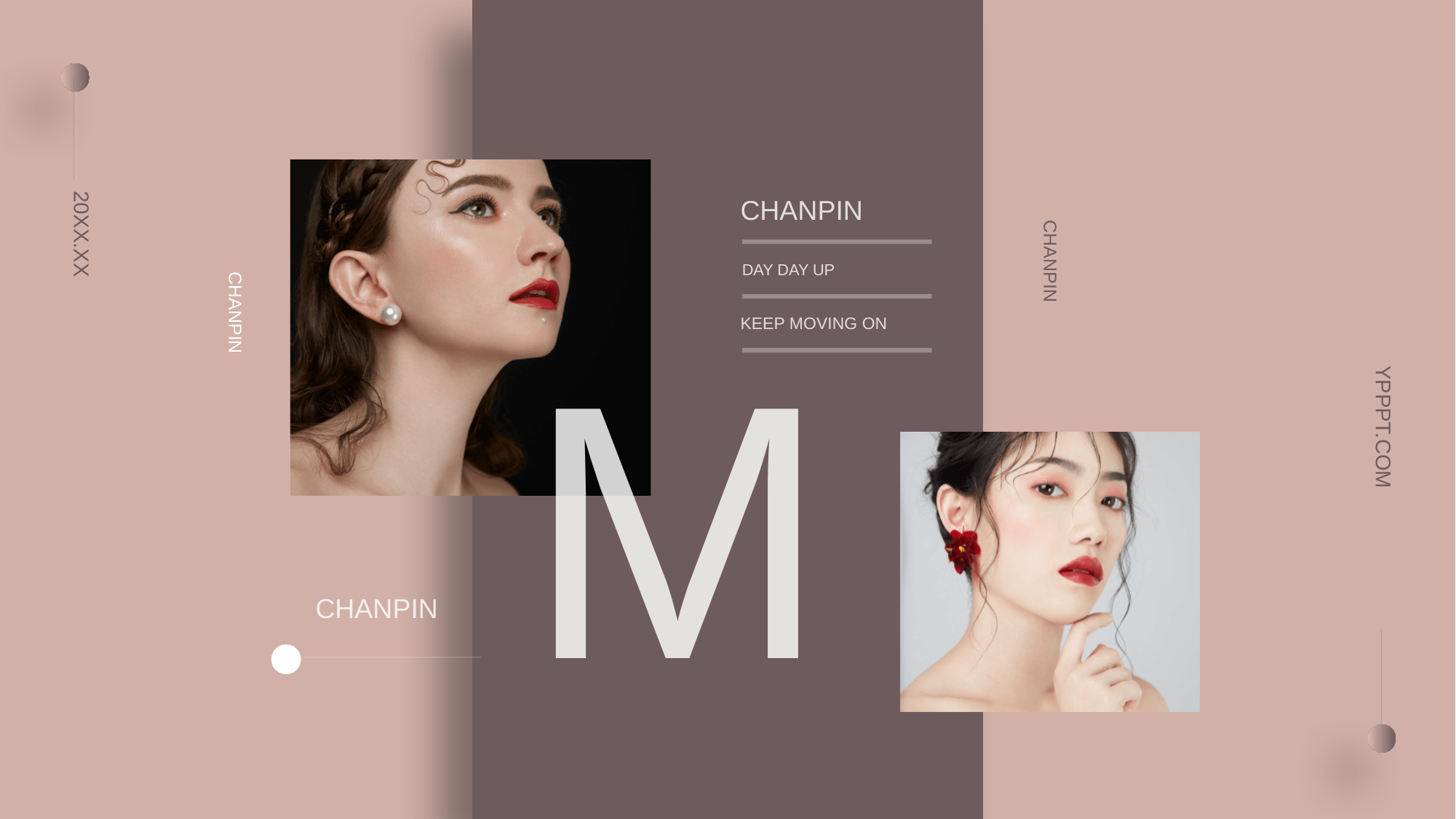

20XX.XX
CHANPIN
CHANPIN
DAY DAY UP
CHANPIN
M
KEEP MOVING ON
YPPPT.COM

CHANPIN